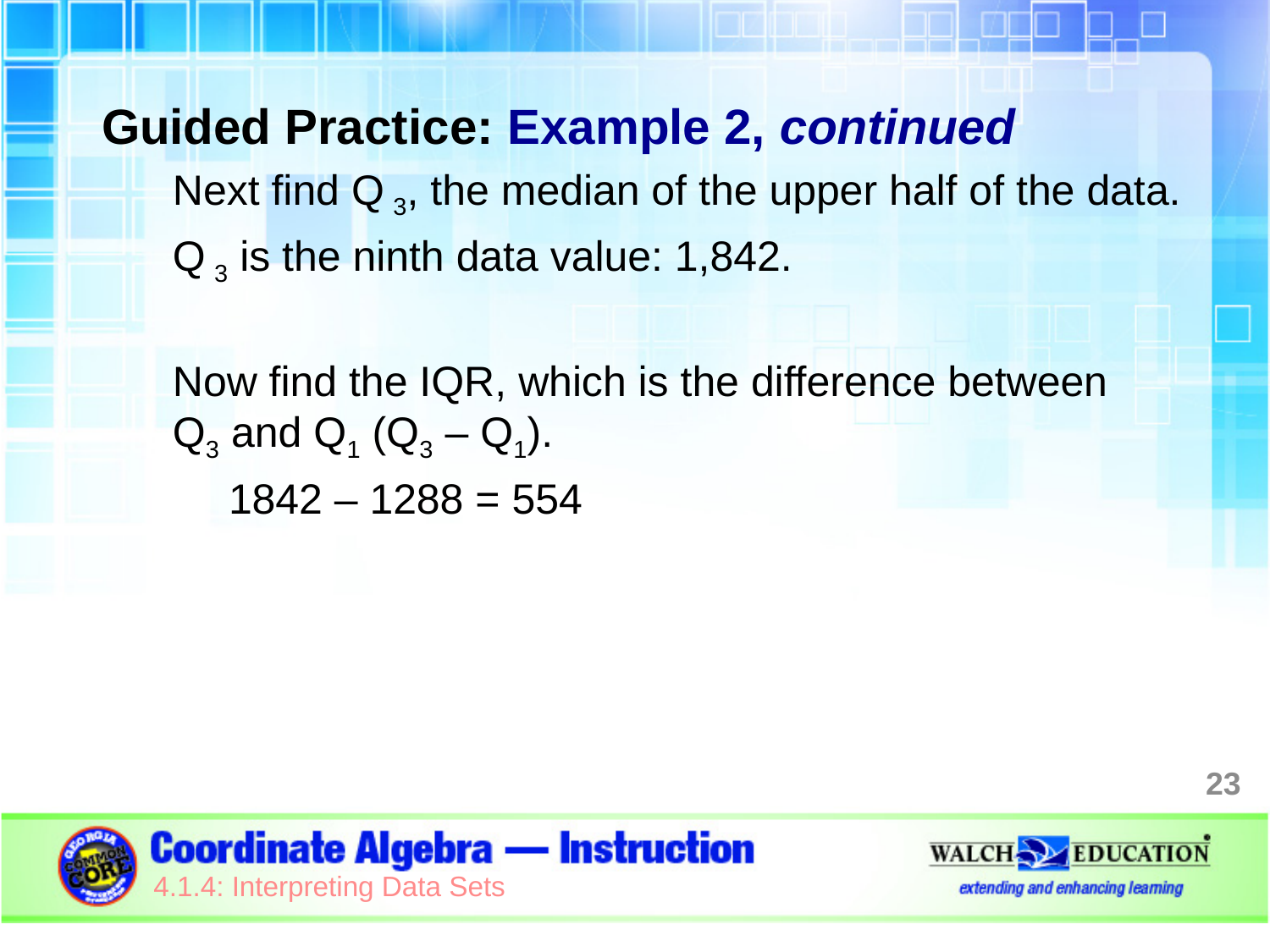

Guided Practice: Example 2, continued
Next find Q 3, the median of the upper half of the data.
Q 3 is the ninth data value: 1,842.

Now find the IQR, which is the difference between
Q3 and Q1 (Q3 – Q1).
1842 – 1288 = 554

23
4.1.4: Interpreting Data Sets